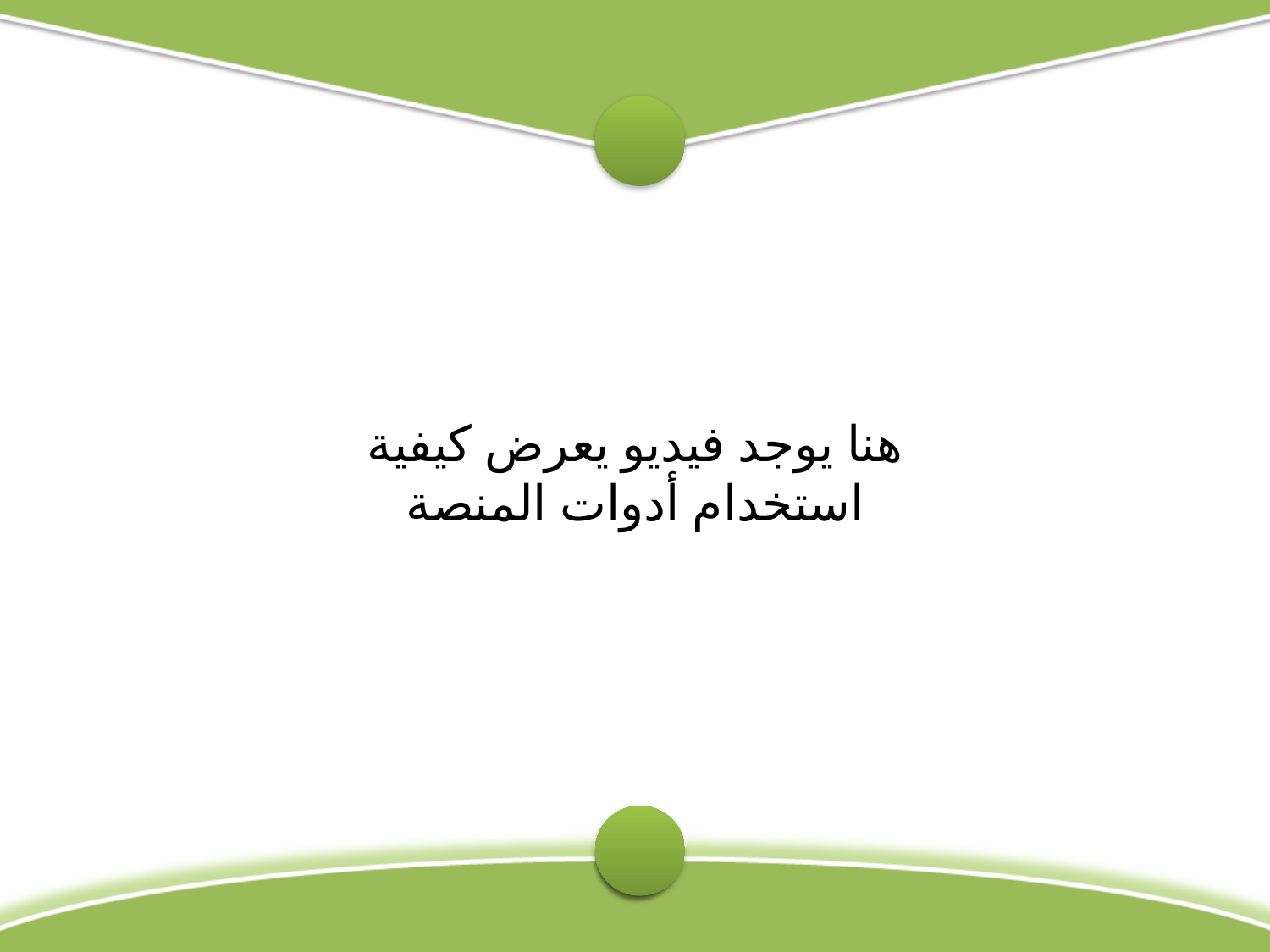

هنا يوجد فيديو يعرض كيفية استخدام أدوات المنصة